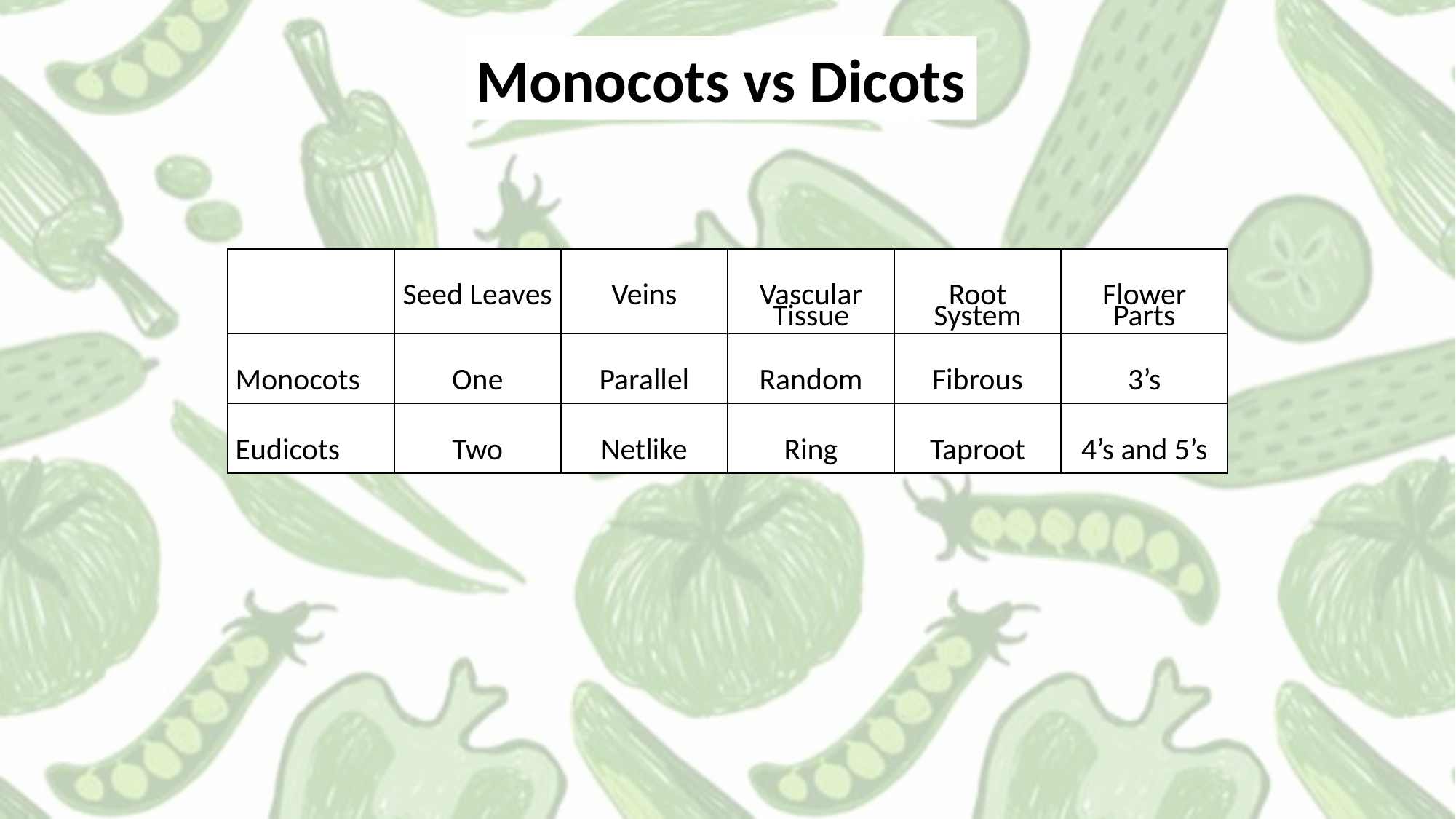

Monocots vs Dicots
|  | Seed Leaves | Veins | Vascular Tissue | Root System | Flower Parts |
| --- | --- | --- | --- | --- | --- |
| Monocots | One | Parallel | Random | Fibrous | 3’s |
| Eudicots | Two | Netlike | Ring | Taproot | 4’s and 5’s |